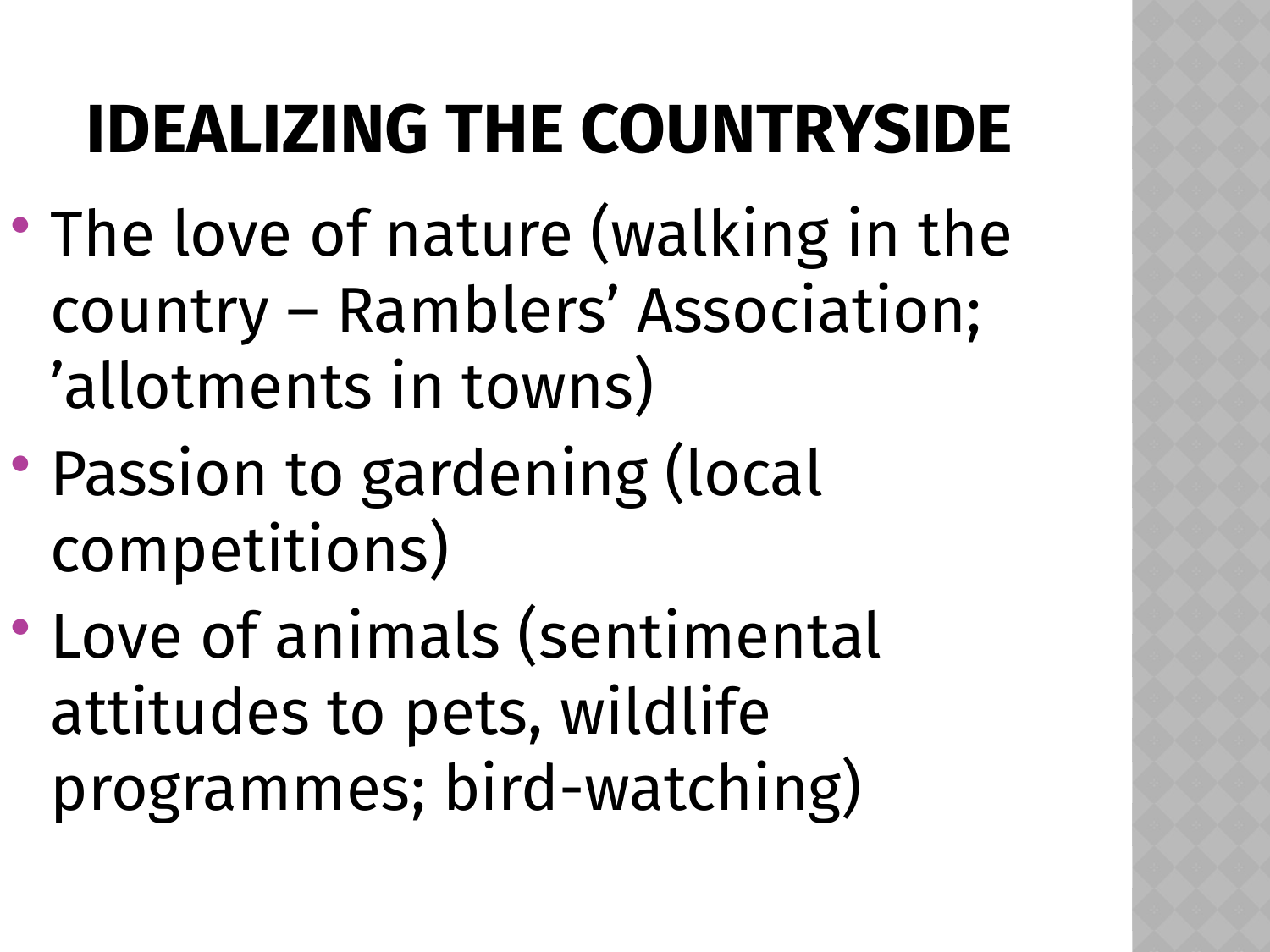

# Idealizing the Countryside
The love of nature (walking in the country – Ramblers’ Association; ’allotments in towns)
Passion to gardening (local competitions)
Love of animals (sentimental attitudes to pets, wildlife programmes; bird-watching)